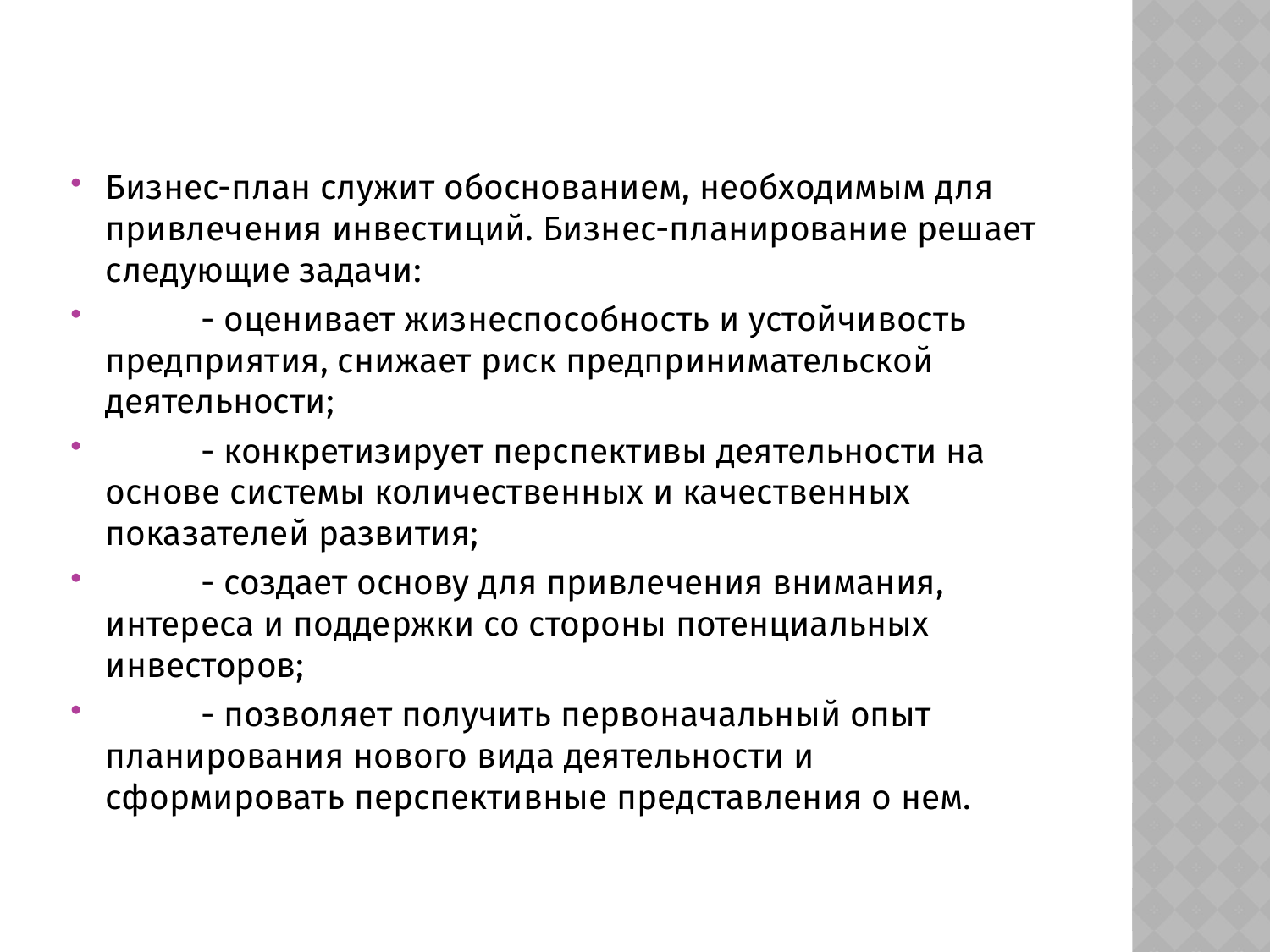

#
Бизнес-план служит обоснованием, необходимым для привлечения инвестиций. Бизнес-планирование решает следующие задачи:
	- оценивает жизнеспособность и устойчивость предприятия, снижает риск предпринимательской деятельности;
	- конкретизирует перспективы деятельности на основе системы количественных и качественных показателей развития;
	- создает основу для привлечения внимания, интереса и поддержки со стороны потенциальных инвесторов;
	- позволяет получить первоначальный опыт планирования нового вида деятельности и сформировать перспективные представления о нем.